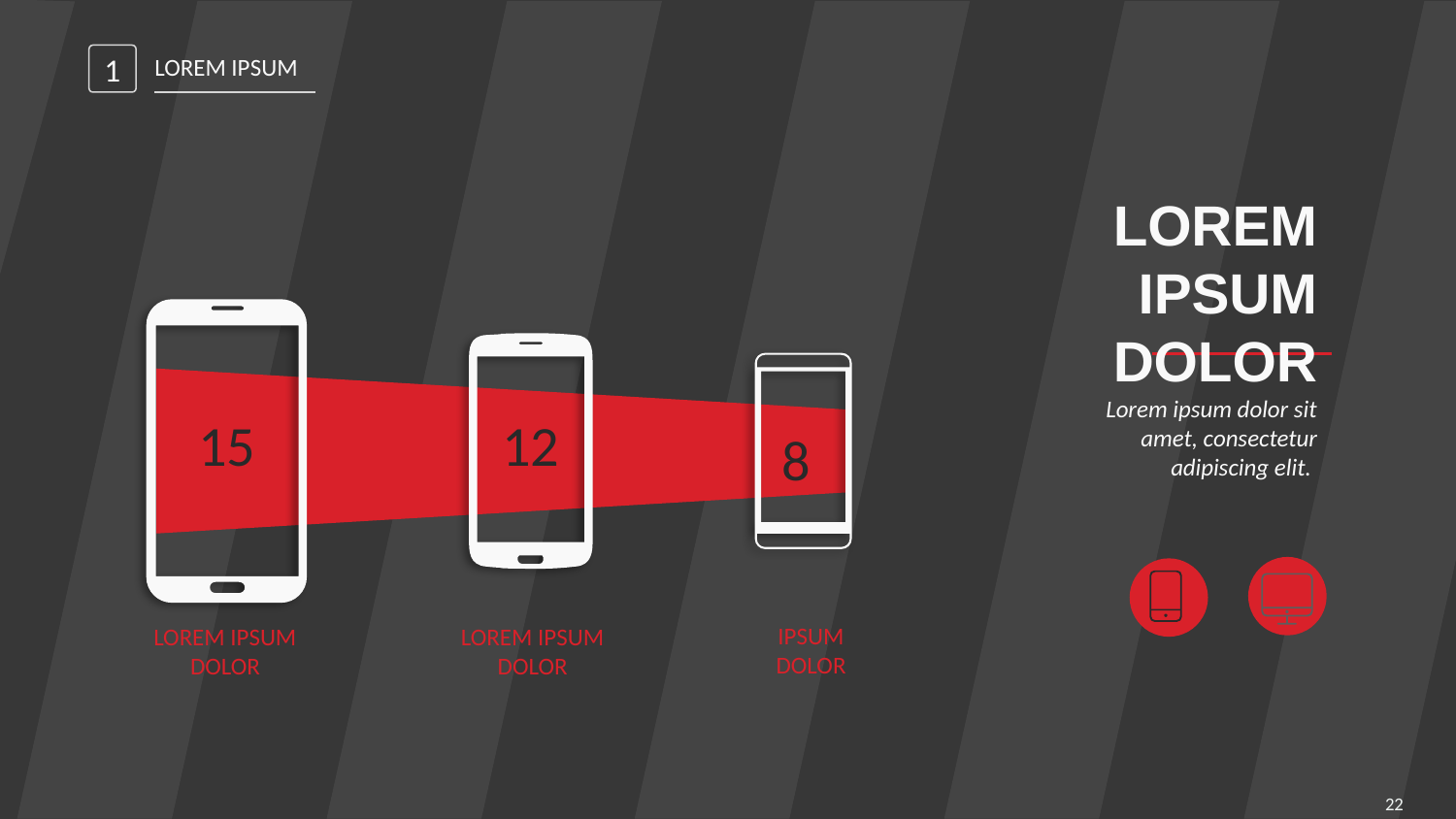

1

LOREM IPSUM

LOREM IPSUM DOLOR

Lorem ipsum dolor sit amet, consectetur adipiscing elit.
15
12
8

IPSUM DOLOR
LOREM IPSUM DOLOR
LOREM IPSUM DOLOR